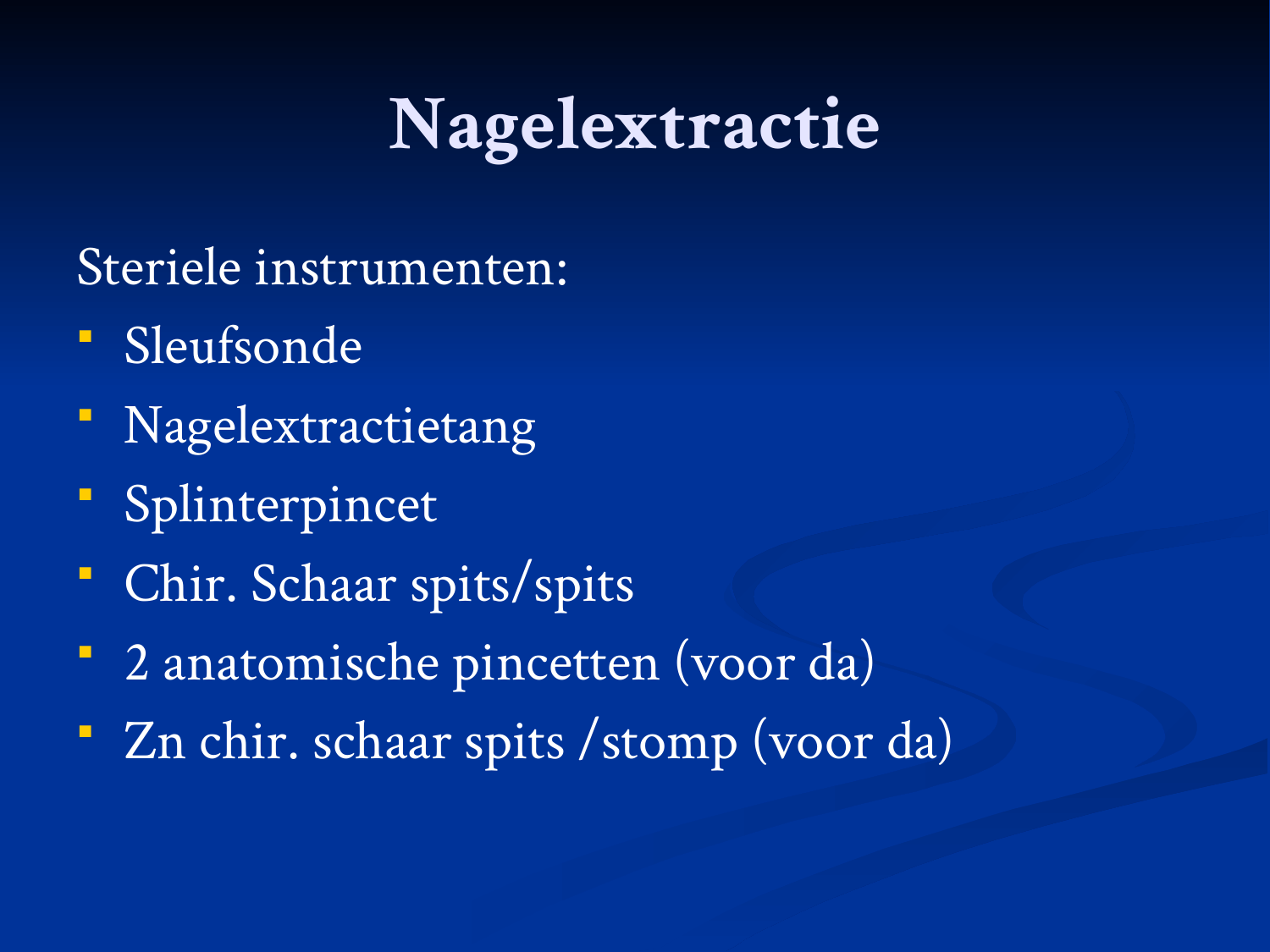

# Nagelextractie
Steriele instrumenten:
Sleufsonde
Nagelextractietang
Splinterpincet
Chir. Schaar spits/spits
2 anatomische pincetten (voor da)
Zn chir. schaar spits /stomp (voor da)